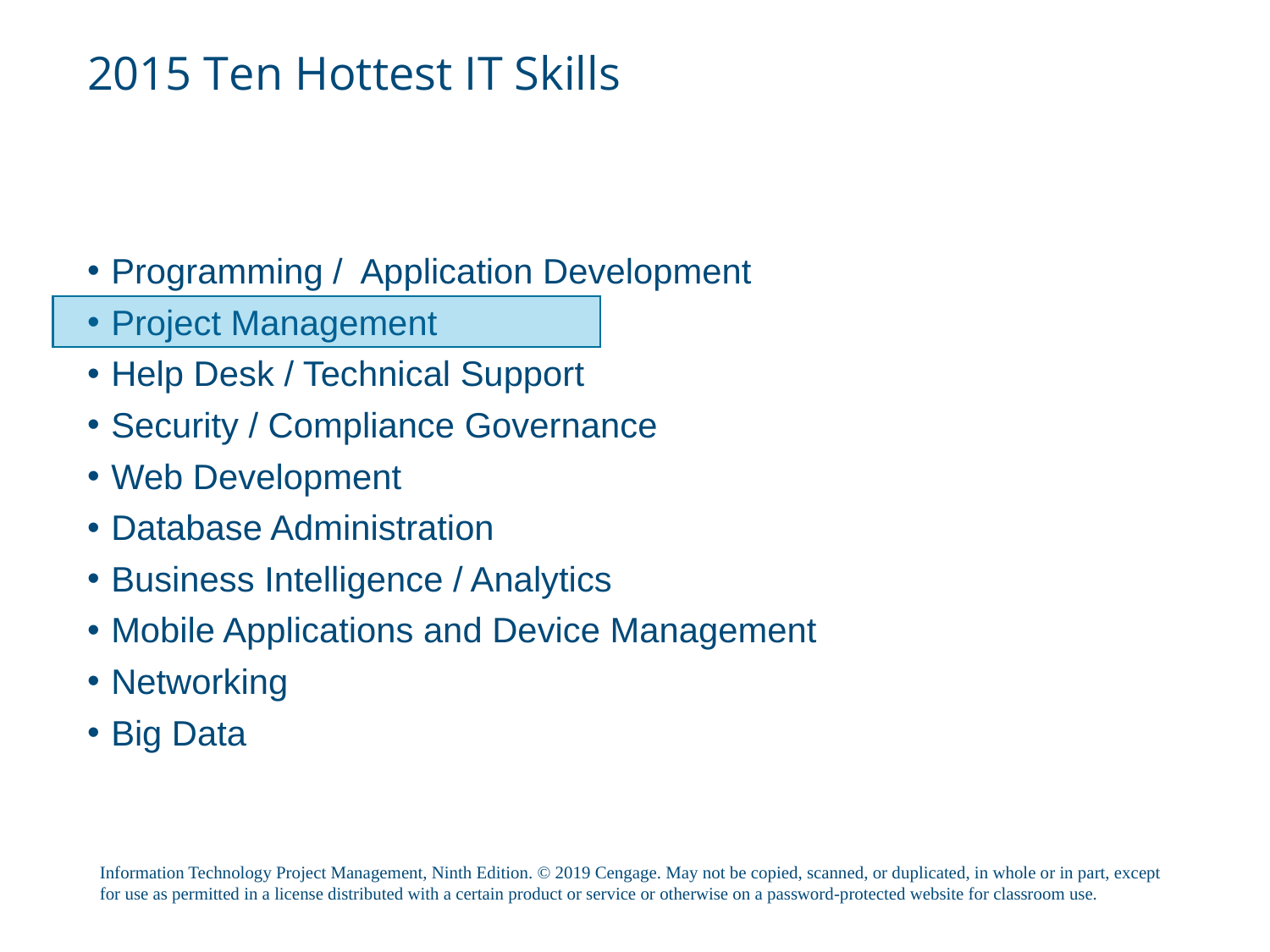

# 2015 Ten Hottest IT Skills
Programming /  Application Development
Project Management
Help Desk / Technical Support
Security / Compliance Governance
Web Development
Database Administration
Business Intelligence / Analytics
Mobile Applications and Device Management
Networking
Big Data

Information Technology Project Management, Ninth Edition. © 2019 Cengage. May not be copied, scanned, or duplicated, in whole or in part, except for use as permitted in a license distributed with a certain product or service or otherwise on a password-protected website for classroom use.